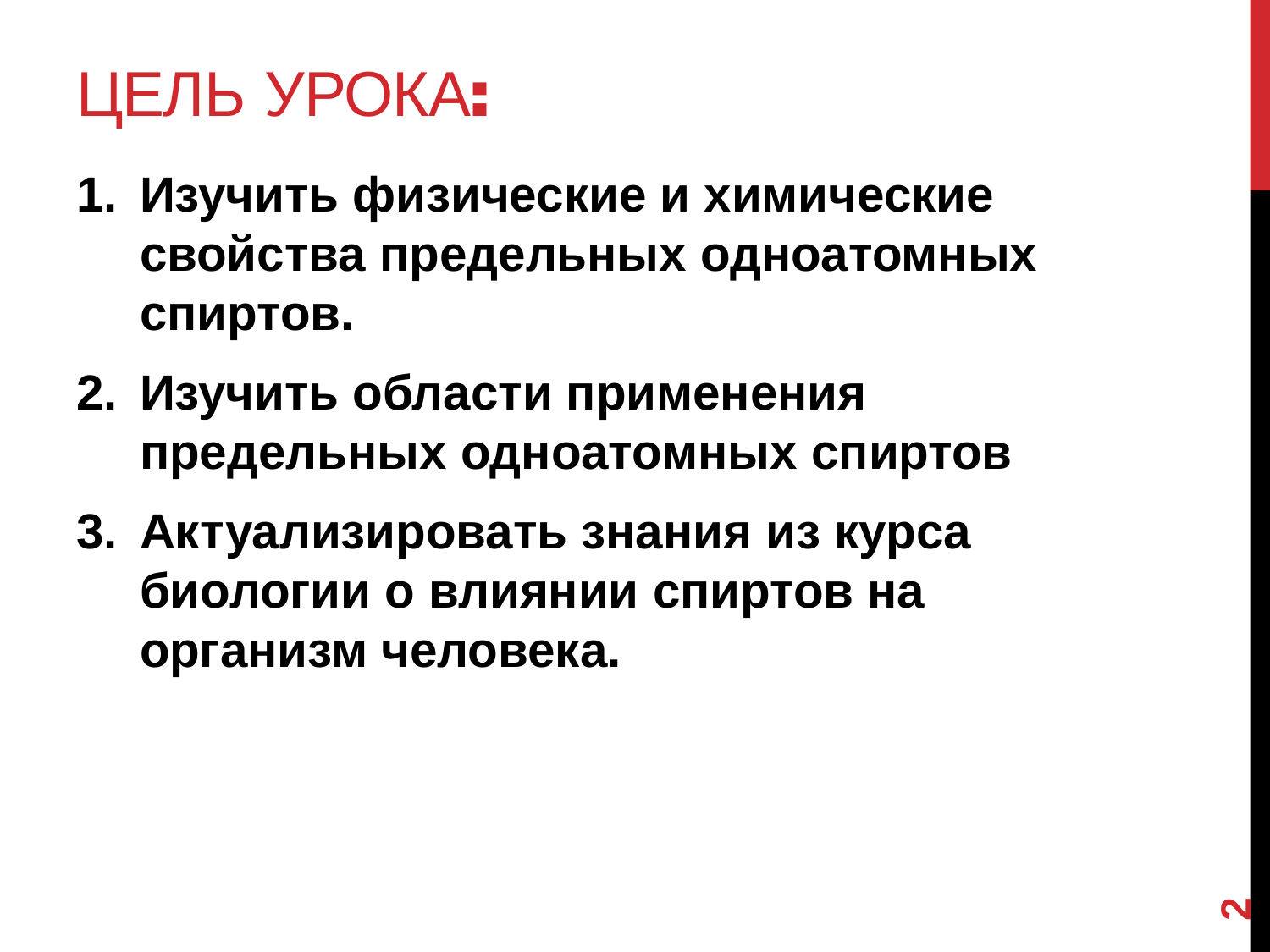

# Цель урока:
Изучить физические и химические свойства предельных одноатомных спиртов.
Изучить области применения предельных одноатомных спиртов
Актуализировать знания из курса биологии о влиянии спиртов на организм человека.

2